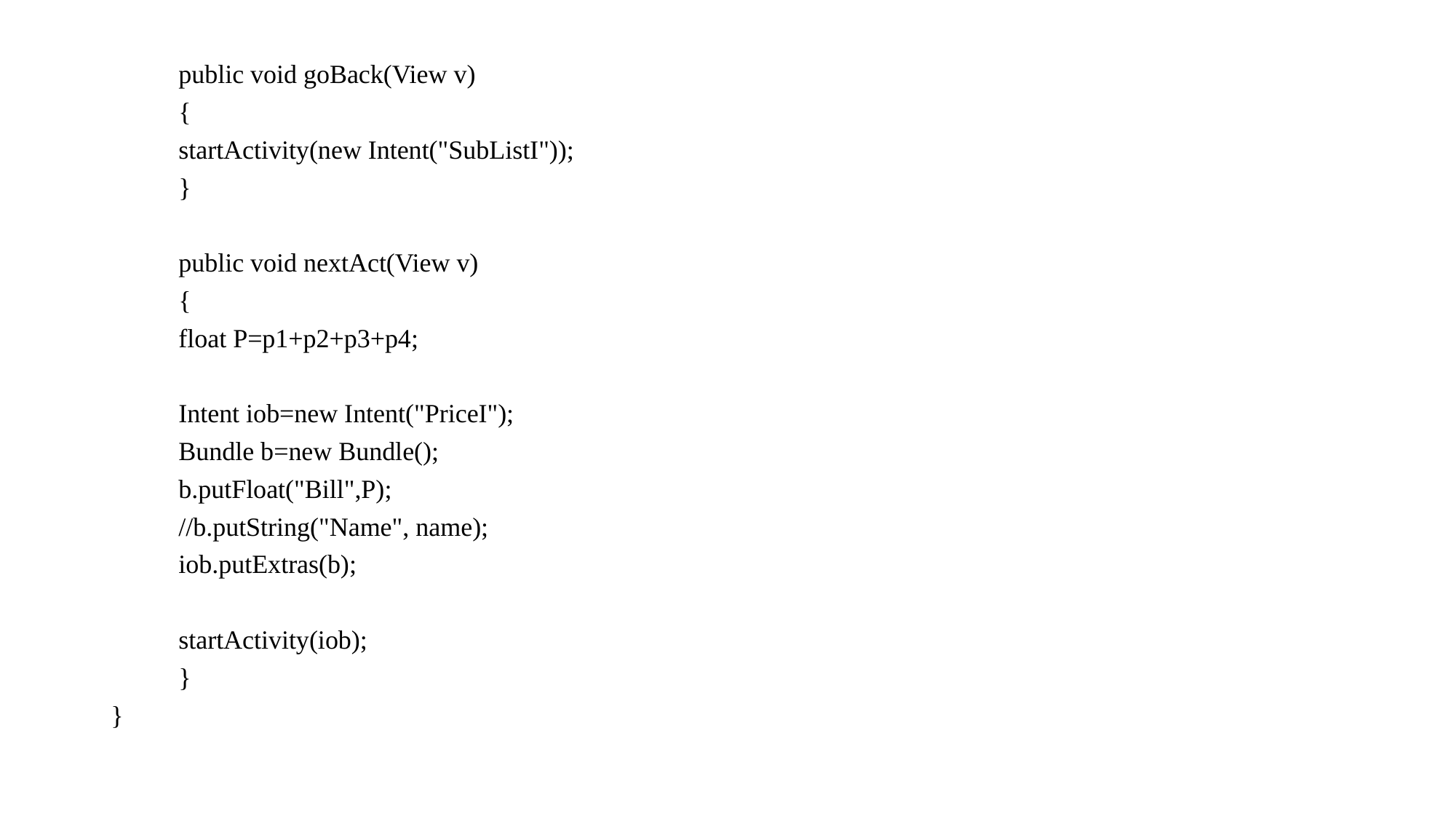

public void goBack(View v)
	{
		startActivity(new Intent("SubListI"));
	}

	public void nextAct(View v)
	{
		float P=p1+p2+p3+p4;

		Intent iob=new Intent("PriceI");
		Bundle b=new Bundle();
		b.putFloat("Bill",P);
		//b.putString("Name", name);
		iob.putExtras(b);

		startActivity(iob);
	}
}